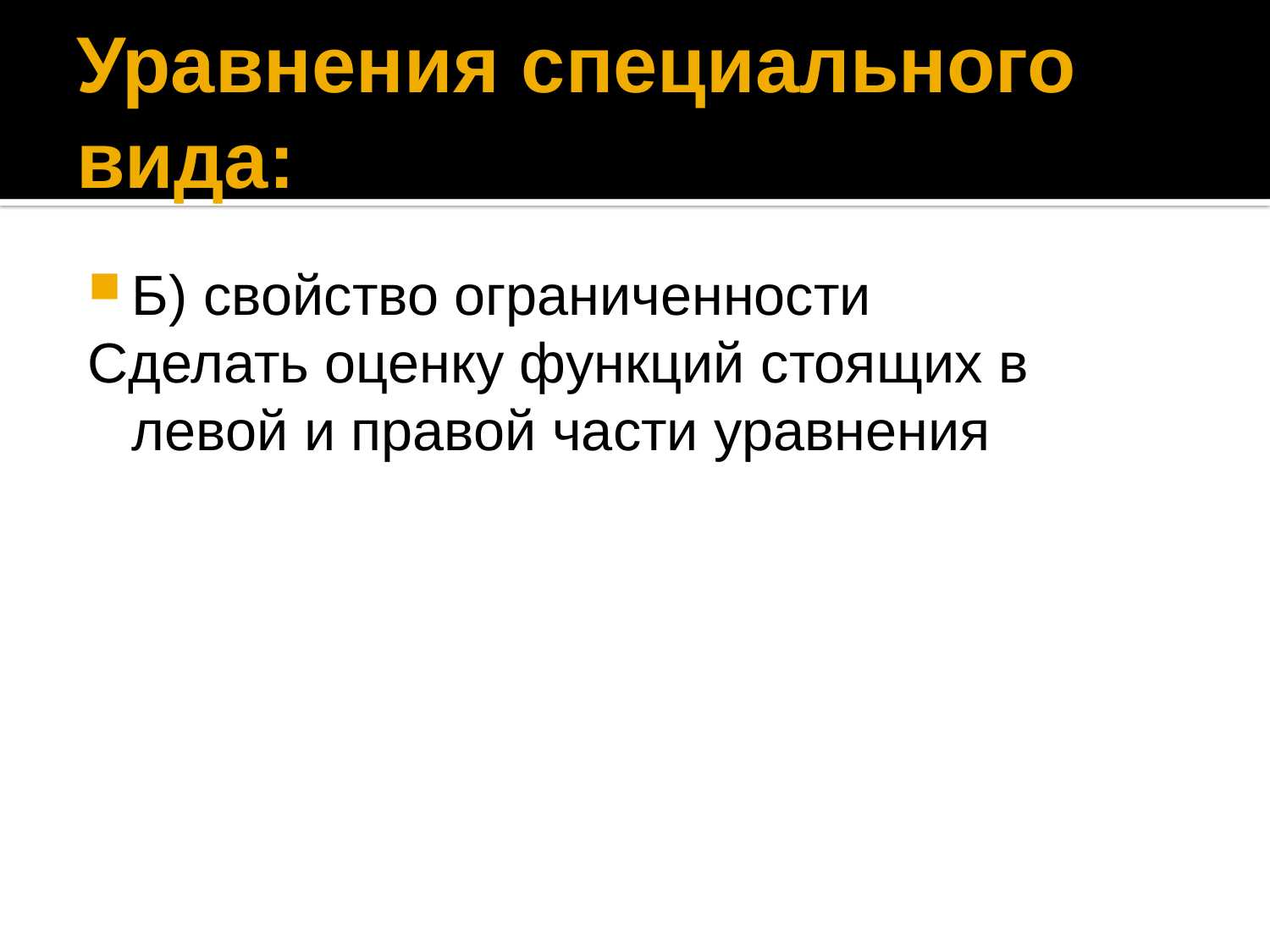

# Уравнения специального вида:
Б) свойство ограниченности
Сделать оценку функций стоящих в левой и правой части уравнения